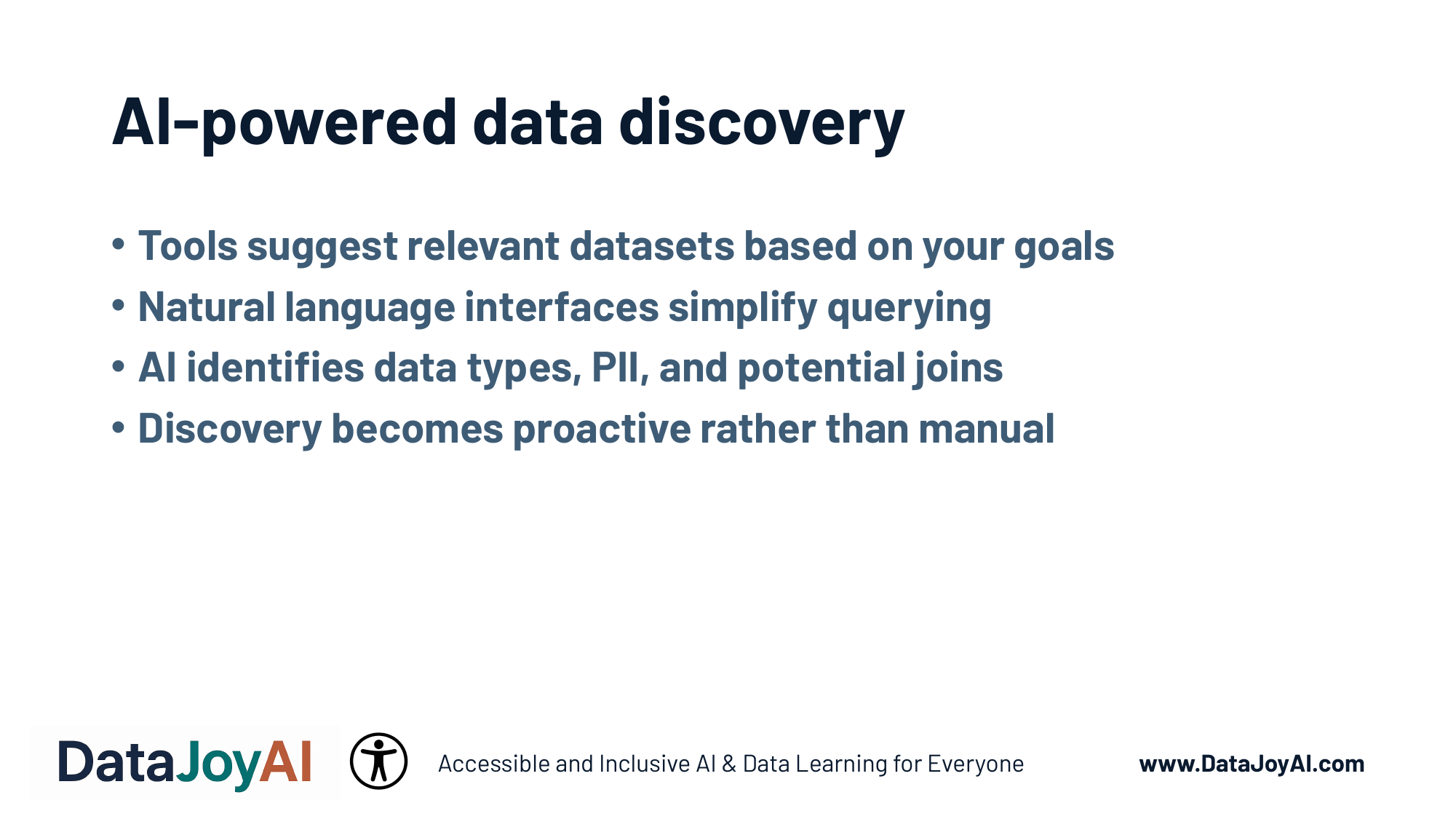

# AI-powered data discovery
Tools suggest relevant datasets based on your goals
Natural language interfaces simplify querying
AI identifies data types, PII, and potential joins
Discovery becomes proactive rather than manual